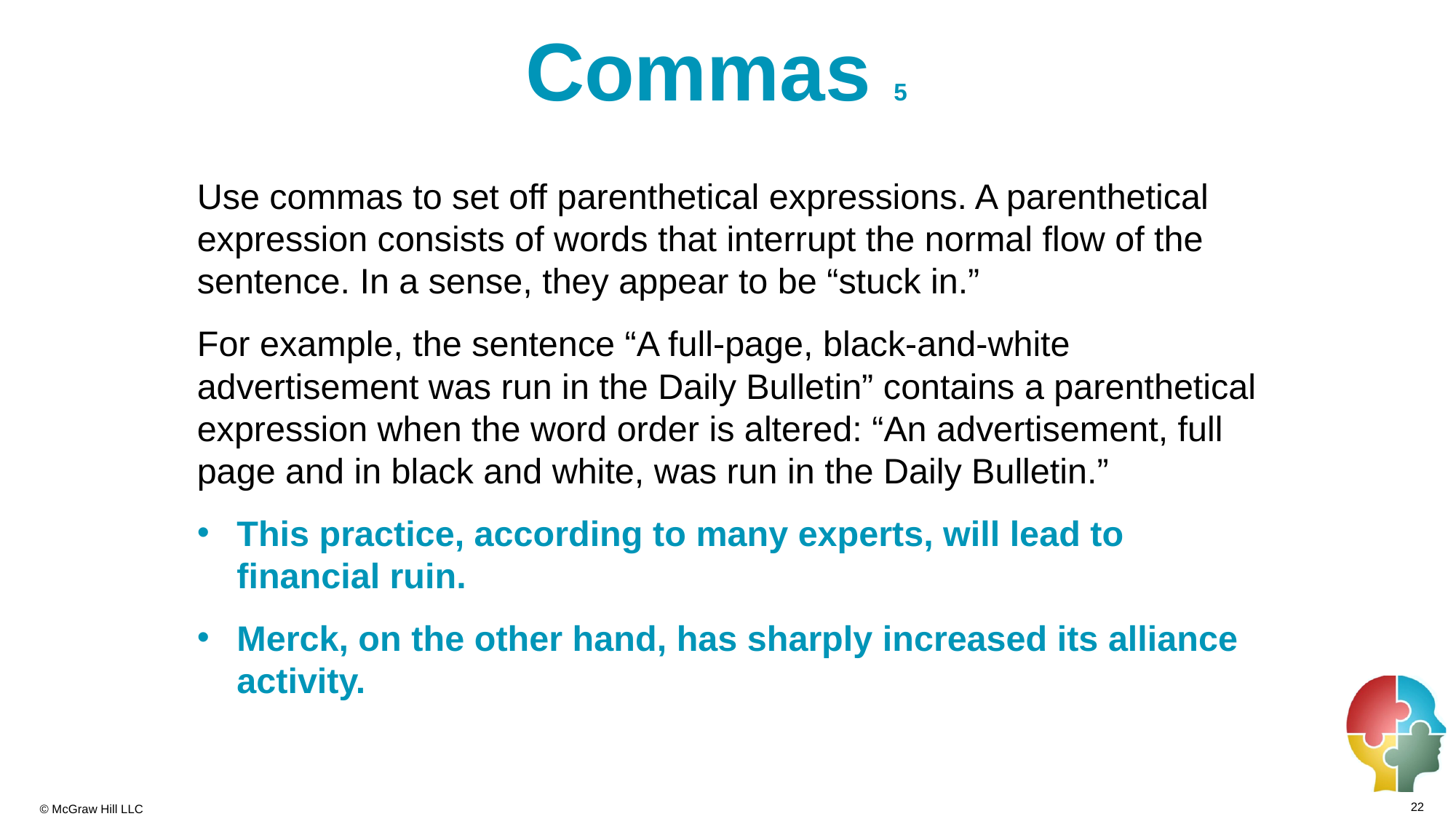

# Commas 5
Use commas to set off parenthetical expressions. A parenthetical expression consists of words that interrupt the normal flow of the sentence. In a sense, they appear to be “stuck in.”
For example, the sentence “A full-page, black-and-white advertisement was run in the Daily Bulletin” contains a parenthetical expression when the word order is altered: “An advertisement, full page and in black and white, was run in the Daily Bulletin.”
This practice, according to many experts, will lead to financial ruin.
Merck, on the other hand, has sharply increased its alliance activity.
22